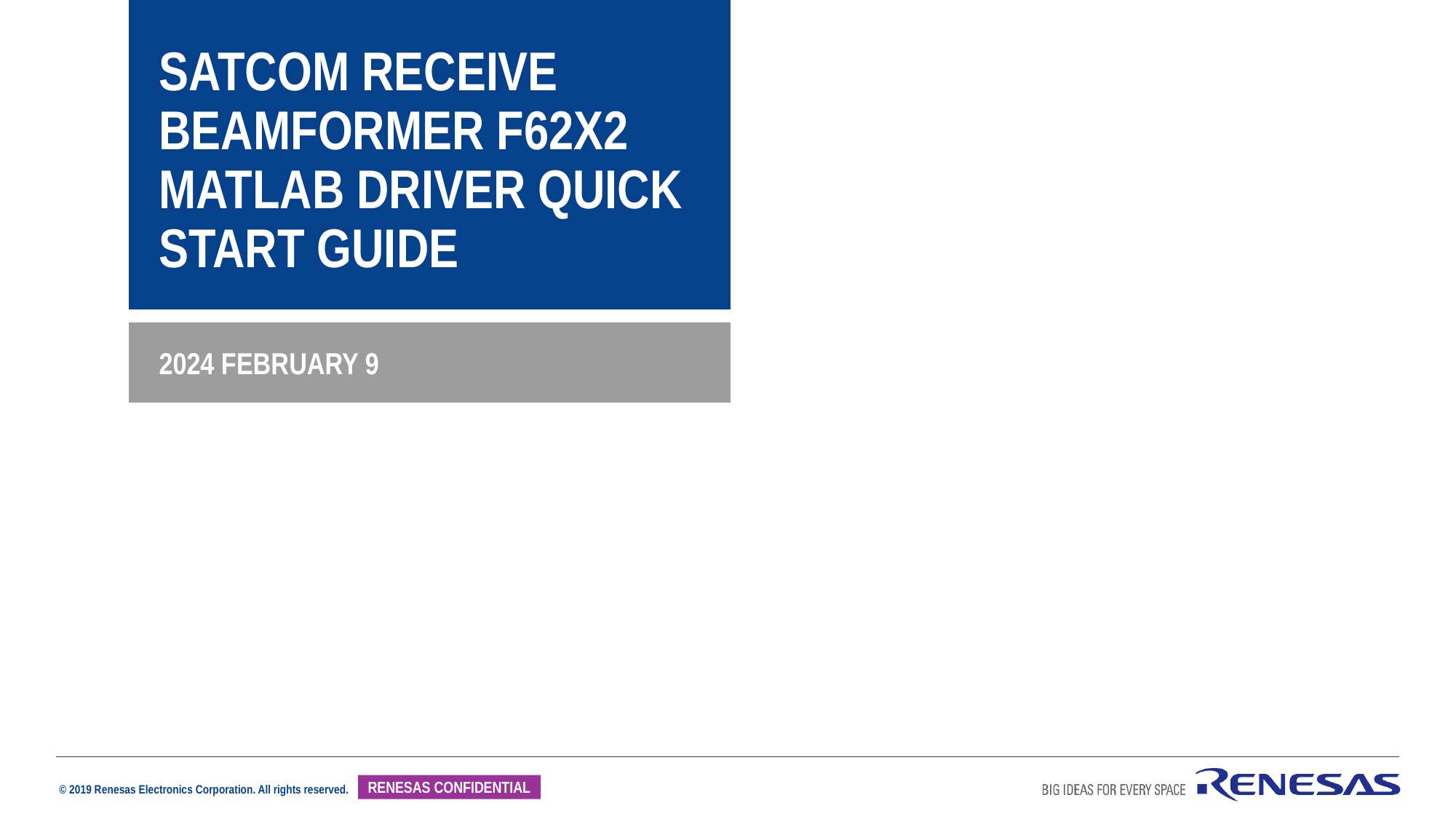

SATCOM Receive BEAMFORMER F62x2
MATLAB Driver Quick Start Guide
2024 FEBRUARY 9